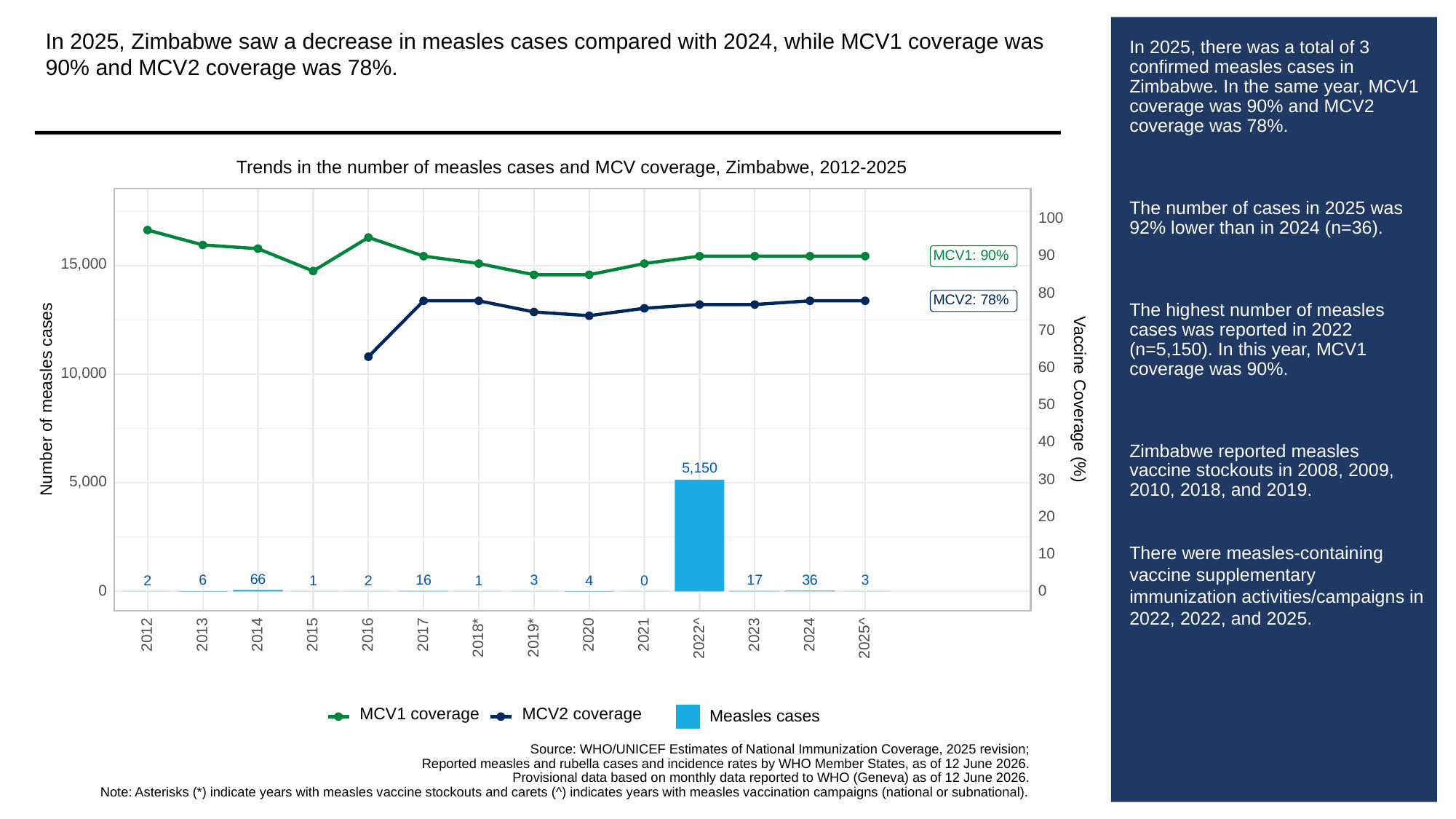

In 2025, Zimbabwe saw a decrease in measles cases compared with 2024, while MCV1 coverage was 90% and MCV2 coverage was 78%.
# In 2025, there was a total of 3 confirmed measles cases in Zimbabwe. In the same year, MCV1 coverage was 90% and MCV2 coverage was 78%.

The number of cases in 2025 was 92% lower than in 2024 (n=36).

The highest number of measles cases was reported in 2022 (n=5,150). In this year, MCV1 coverage was 90%.

Zimbabwe reported measles vaccine stockouts in 2008, 2009, 2010, 2018, and 2019.

There were measles-containing vaccine supplementary immunization activities/campaigns in 2022, 2022, and 2025.

Trends in the number of measles cases and MCV coverage, Zimbabwe, 2012-2025

100

90
MCV1: 90%

15,000

80

MCV2: 78%

70

60
10,000

Vaccine Coverage (%)
Number of measles cases
50

40
5,150
30
5,000

20

10
66
36
16
17
6
3
3
0
4
2
2
1
1
0
0

2013
2023
2012
2014
2015
2016
2017
2020
2021
2024
2018*
2019*
2022^
2025^

MCV1 coverage
MCV2 coverage
Measles cases

Source: WHO/UNICEF Estimates of National Immunization Coverage, 2025 revision;
Reported measles and rubella cases and incidence rates by WHO Member States, as of 12 June 2026.
Provisional data based on monthly data reported to WHO (Geneva) as of 12 June 2026.
Note: Asterisks (*) indicate years with measles vaccine stockouts and carets (^) indicates years with measles vaccination campaigns (national or subnational).